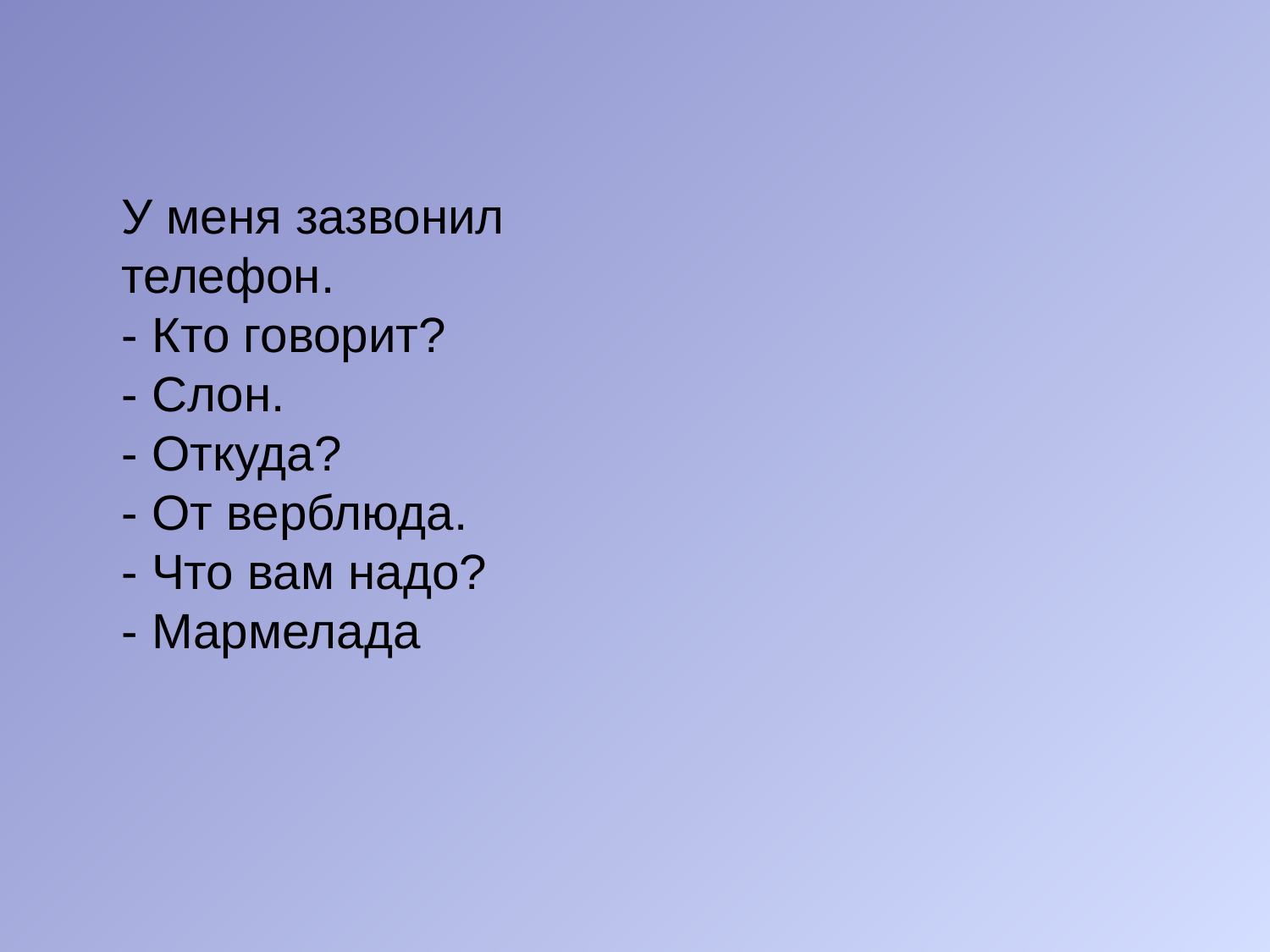

У меня зазвонил телефон. 
- Кто говорит? 
- Слон. 
- Откуда? 
- От верблюда. 
- Что вам надо? 
- Мармелада